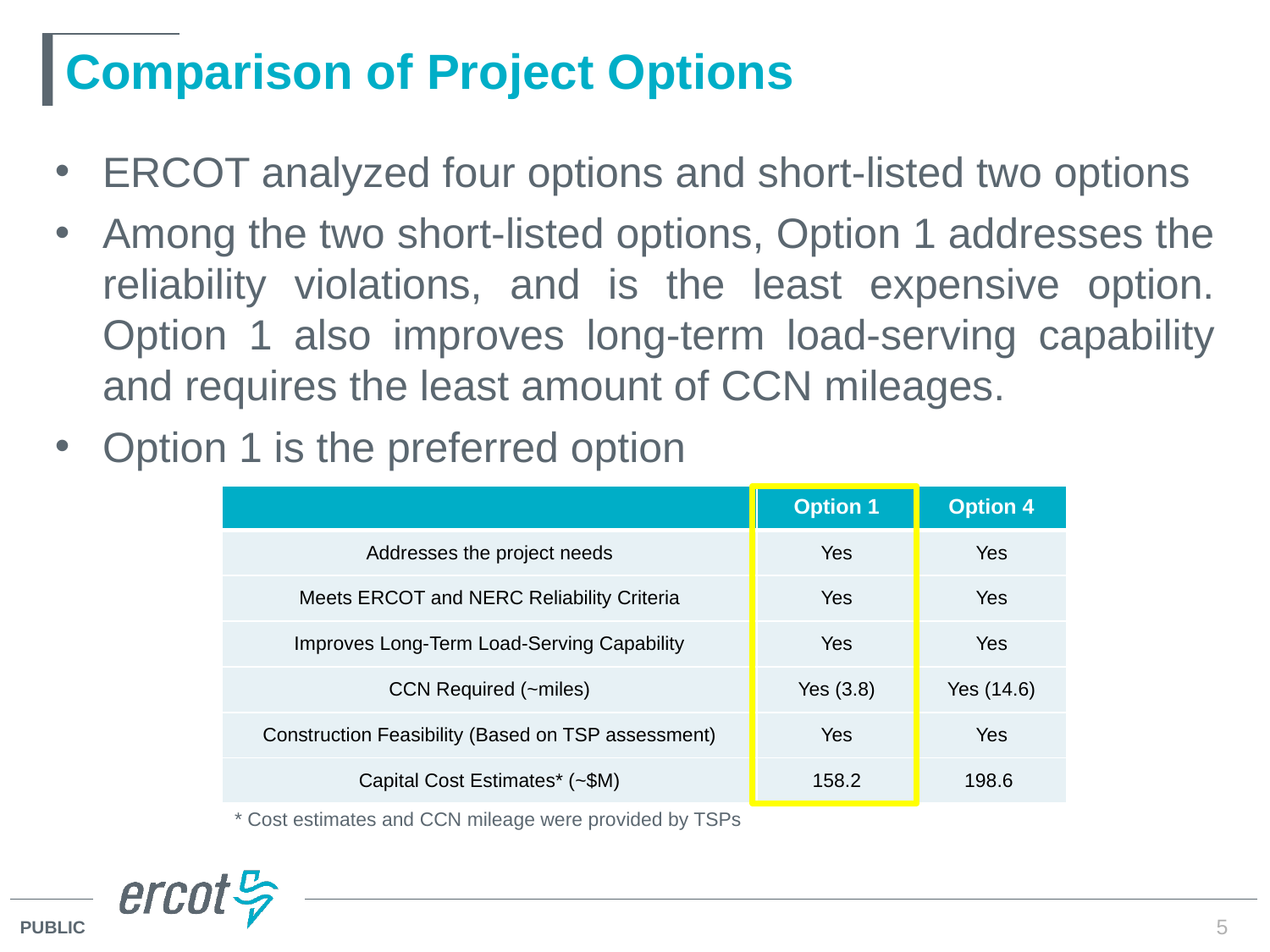

# Comparison of Project Options
ERCOT analyzed four options and short-listed two options
Among the two short-listed options, Option 1 addresses the reliability violations, and is the least expensive option. Option 1 also improves long-term load-serving capability and requires the least amount of CCN mileages.
Option 1 is the preferred option
|  | Option 1 | Option 4 |
| --- | --- | --- |
| Addresses the project needs | Yes | Yes |
| Meets ERCOT and NERC Reliability Criteria | Yes | Yes |
| Improves Long-Term Load-Serving Capability | Yes | Yes |
| CCN Required (~miles) | Yes (3.8) | Yes (14.6) |
| Construction Feasibility (Based on TSP assessment) | Yes | Yes |
| Capital Cost Estimates\* (~$M) | 158.2 | 198.6 |

* Cost estimates and CCN mileage were provided by TSPs
5